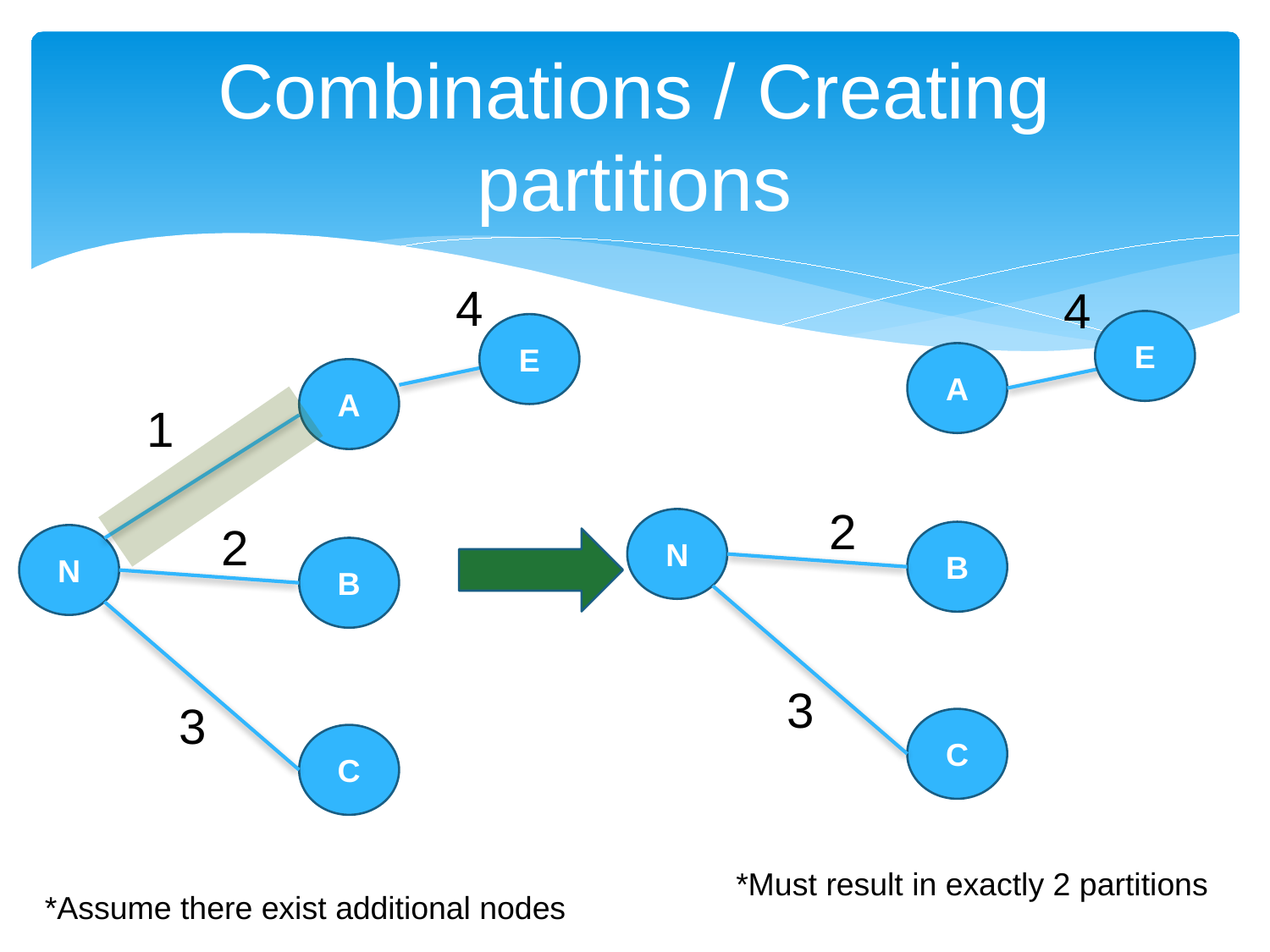

# Combinations / Creating partitions
4
4
E
E
A
A
1

2
N
2
B
N

B
3
3
C
C
*Must result in exactly 2 partitions
*Assume there exist additional nodes